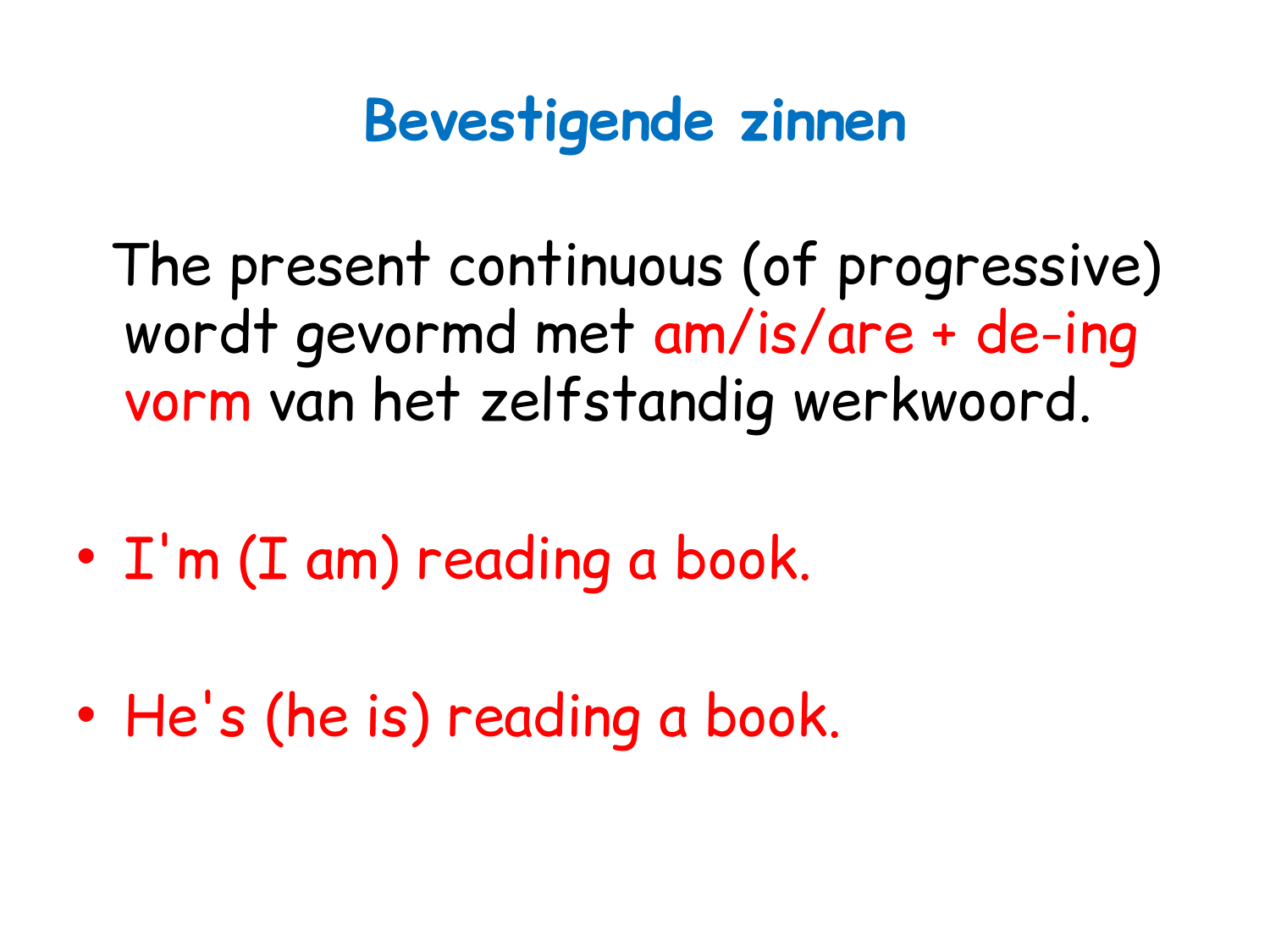

# Bevestigende zinnen
  The present continuous (of progressive) wordt gevormd met am/is/are + de-ing vorm van het zelfstandig werkwoord.

I'm (I am) reading a book.

He's (he is) reading a book.